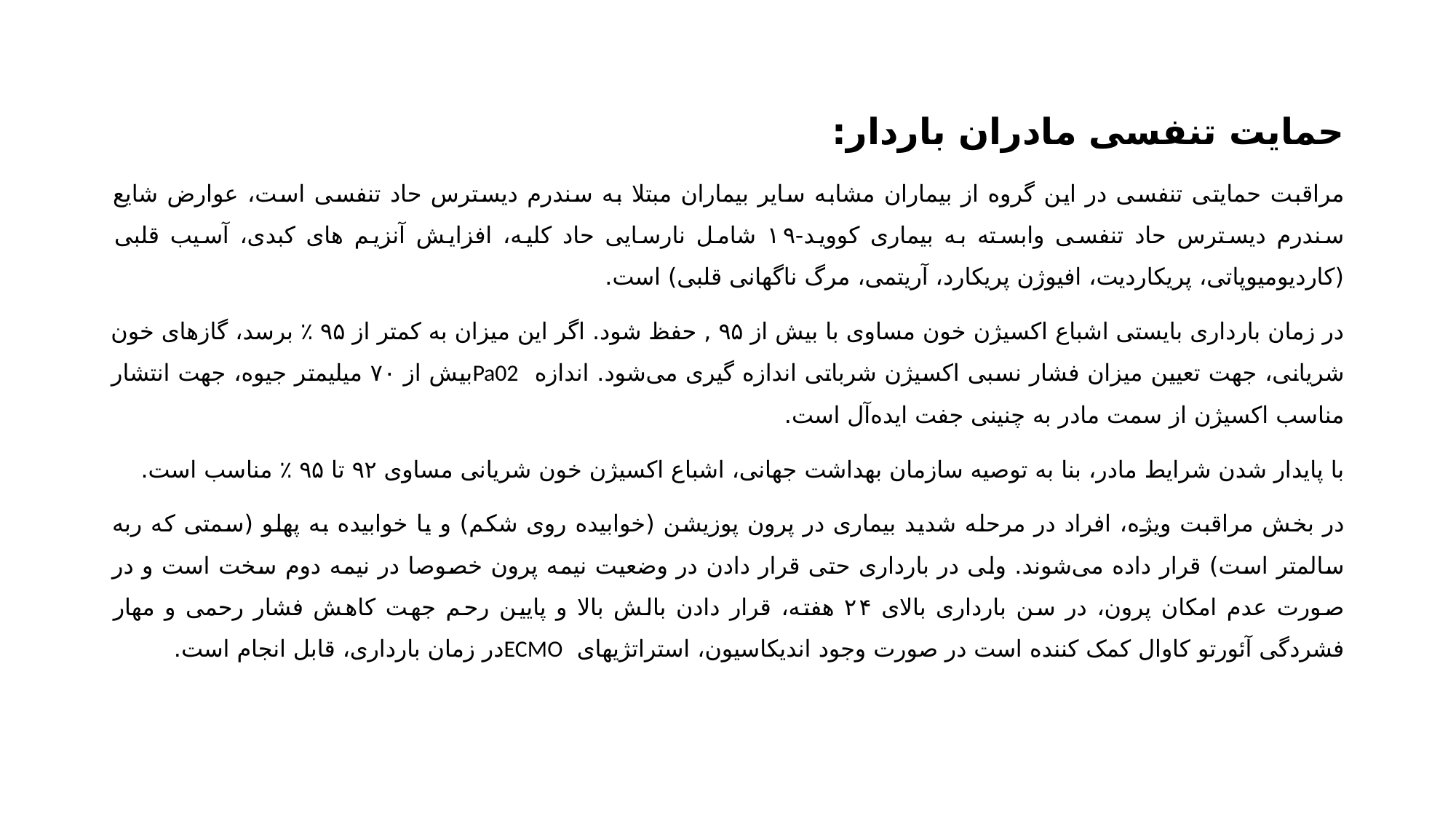

حمایت تنفسی مادران باردار:
مراقبت حمایتی تنفسی در این گروه از بیماران مشابه سایر بیماران مبتلا به سندرم دیسترس حاد تنفسی است، عوارض شایع سندرم دیسترس حاد تنفسی وابسته به بیماری کووید-۱۹ شامل نارسایی حاد کلیه، افزایش آنزیم های کبدی، آسیب قلبی (کاردیومیوپاتی، پریکاردیت، افيوژن پریکارد، آریتمی، مرگ ناگهانی قلبی) است.
در زمان بارداری بایستی اشباع اکسیژن خون مساوی با بیش از ۹۵ , حفظ شود. اگر این میزان به کمتر از ۹۵ ٪ برسد، گازهای خون شریانی، جهت تعیین میزان فشار نسبی اکسیژن شرباتی اندازه گیری می‌شود. اندازه  Pa02بیش از ۷۰ میلیمتر جیوه، جهت انتشار مناسب اکسیژن از سمت مادر به چنینی جفت ایده‌آل است.
با پایدار شدن شرایط مادر، بنا به توصیه سازمان بهداشت جهانی، اشباع اکسیژن خون شریانی مساوی ۹۲ تا ۹۵ ٪ مناسب است.
در بخش مراقبت ویژه، افراد در مرحله شدید بیماری در پرون پوزیشن (خوابیده روی شکم) و یا خوابیده به پهلو (سمتی که ربه سالمتر است) قرار داده می‌شوند. ولی در بارداری حتی قرار دادن در وضعیت نیمه پرون خصوصا در نیمه دوم سخت است و در صورت عدم امکان پرون، در سن بارداری بالای ۲۴ هفته، قرار دادن بالش بالا و پایین رحم جهت کاهش فشار رحمی و مهار فشردگی آئورتو کاوال کمک کننده است در صورت وجود اندیکاسیون، استراتژیهای  ECMOدر زمان بارداری، قابل انجام است.